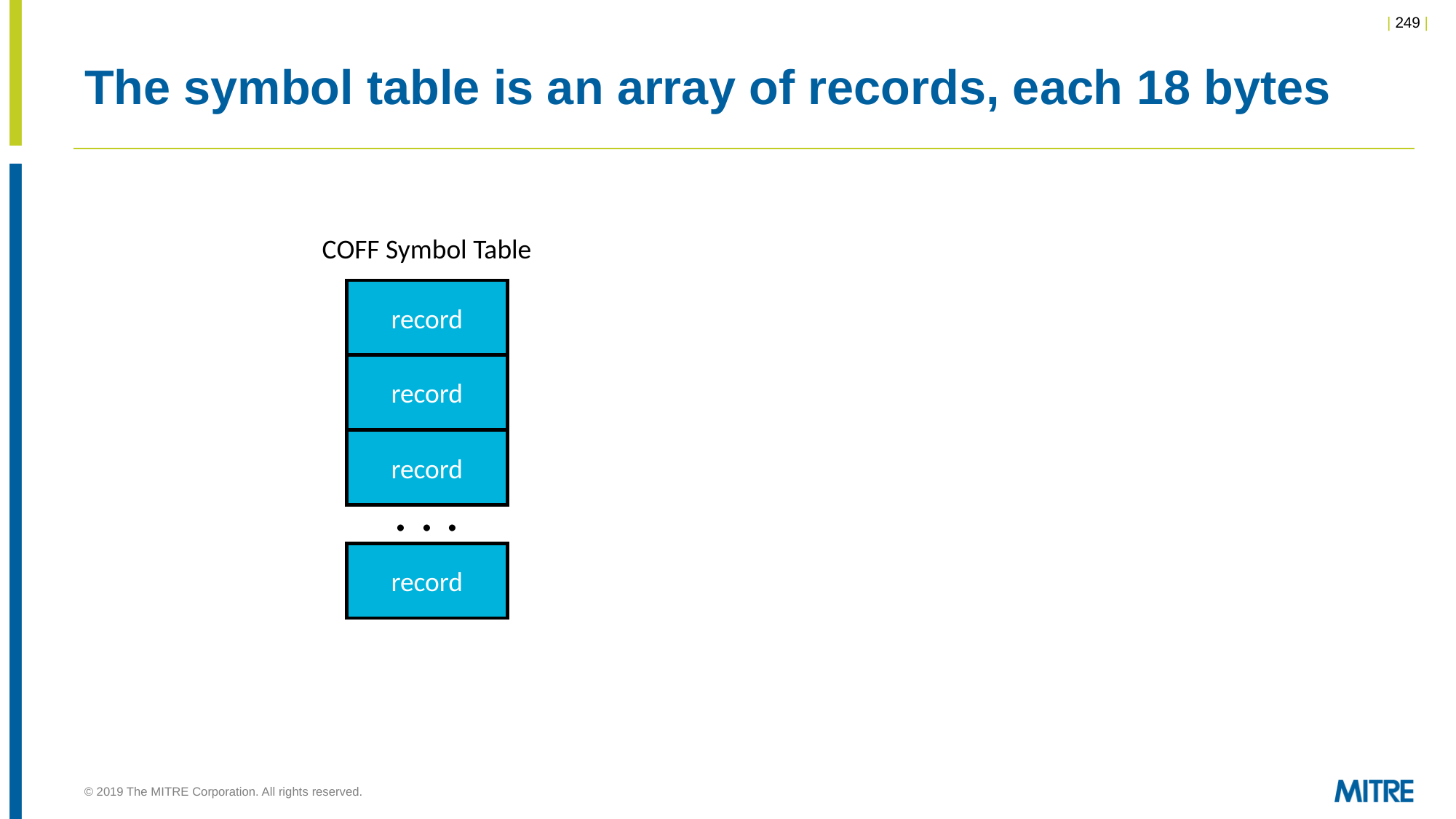

# The symbol table is an array of records, each 18 bytes
COFF Symbol Table
record
record
record
. . .
record
© 2019 The MITRE Corporation. All rights reserved.